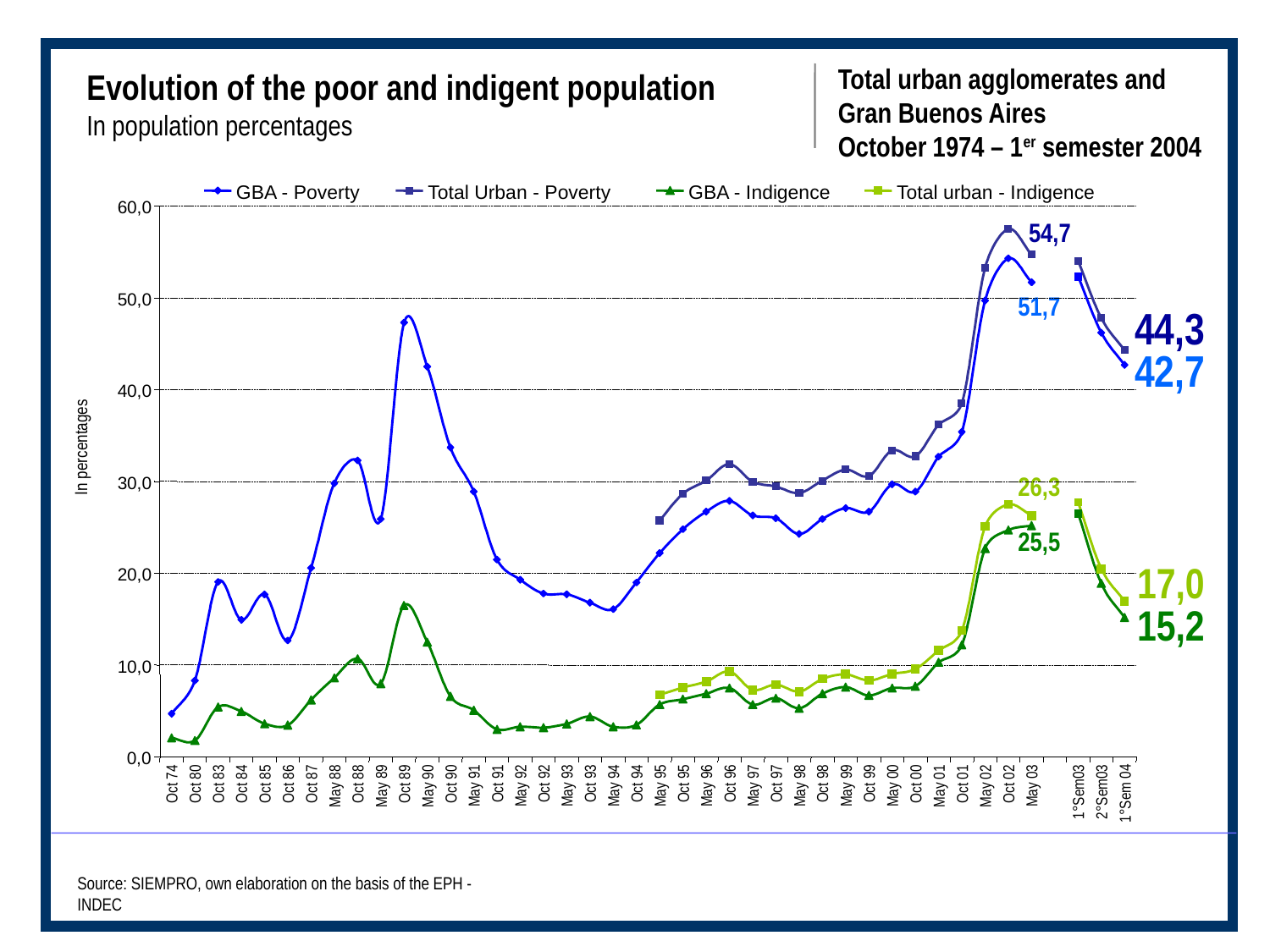

Total urban agglomerates and Gran Buenos Aires
October 1974 – 1er semester 2004
Evolution of the poor and indigent population
In population percentages

GBA - Poverty
Total Urban - Poverty
GBA - Indigence
Total urban - Indigence

60,0

50,0

40,0

30,0

20,0

10,0

0,0
Oct 91
Oct 92
Oct 93
Oct 94
Oct 95
Oct 96
Oct 97
Oct 98
Oct 99
Oct 74
Oct 80
Oct 83
Oct 84
Oct 85
Oct 86
Oct 87
Oct 88
Oct 89
Oct 90
Oct 00
Oct 01
Oct 02
May 91
May 92
May 93
May 94
May 95
May 96
May 97
May 98
May 99
May 00
May 03
May 88
May 89
May 90
May 01
May 02
1°Sem03
2°Sem03
1°Sem 04
54,7

51,7
44,3
42,7
In percentages
26,3
25,5
17,0
15,2

Source: SIEMPRO, own elaboration on the basis of the EPH - INDEC